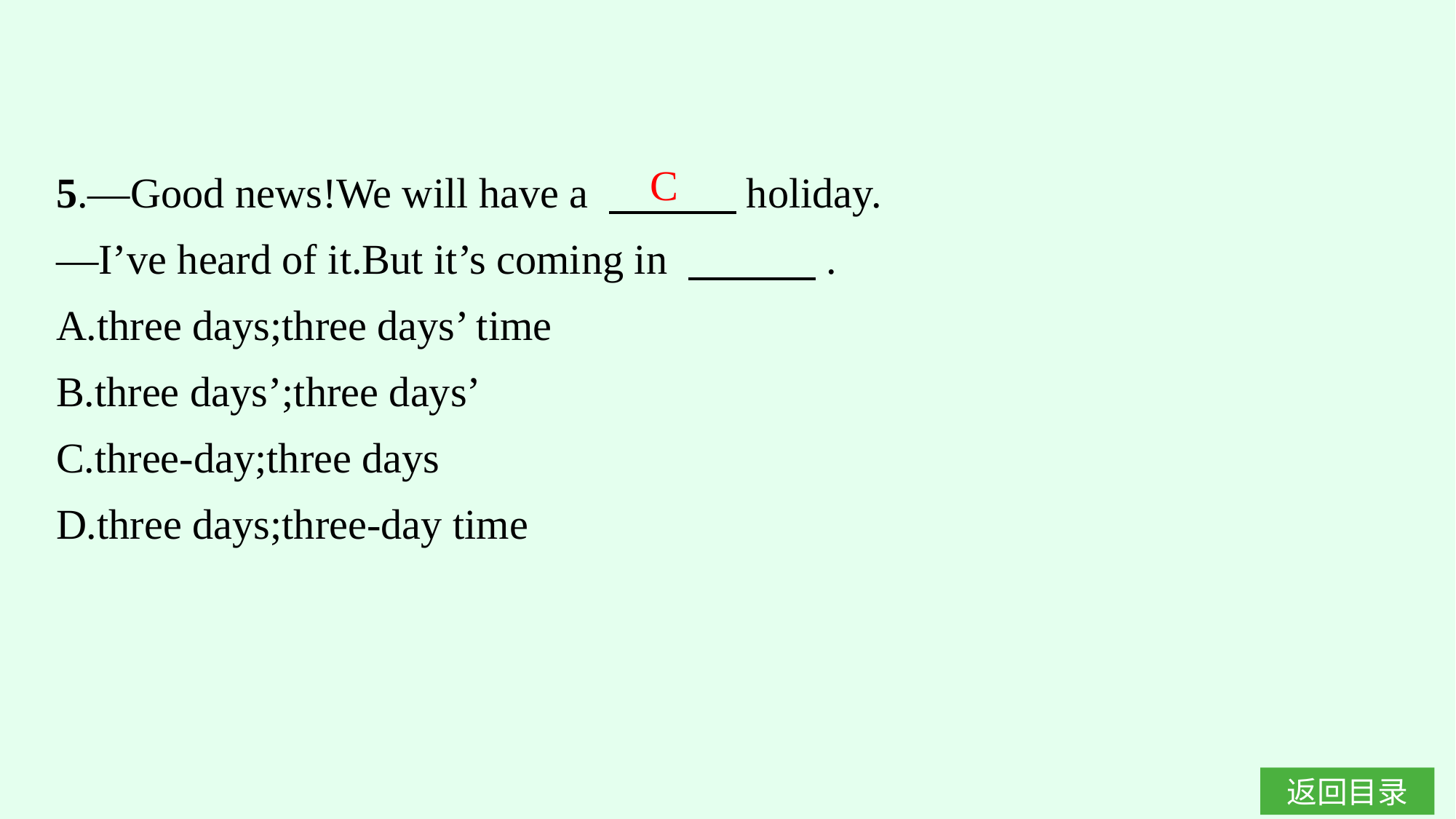

5.—Good news!We will have a 　　　holiday.
—I’ve heard of it.But it’s coming in 　　　.
A.three days;three days’ time
B.three days’;three days’
C.three-day;three days
D.three days;three-day time
C